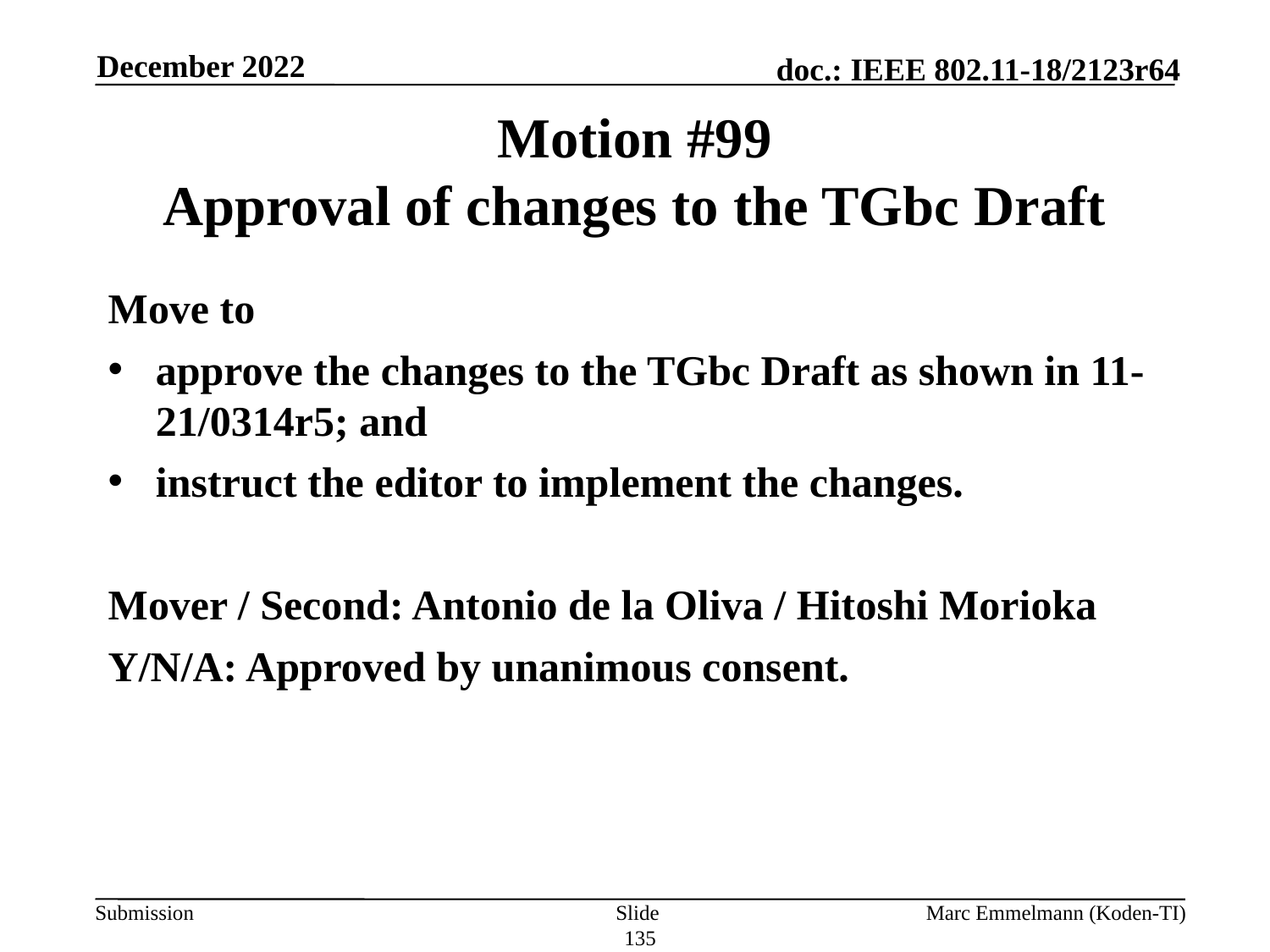

December 2022
# Motion #99 Approval of changes to the TGbc Draft
Move to
approve the changes to the TGbc Draft as shown in 11-21/0314r5; and
instruct the editor to implement the changes.

Mover / Second: Antonio de la Oliva / Hitoshi Morioka
Y/N/A: Approved by unanimous consent.
Slide 135
Marc Emmelmann (Koden-TI)